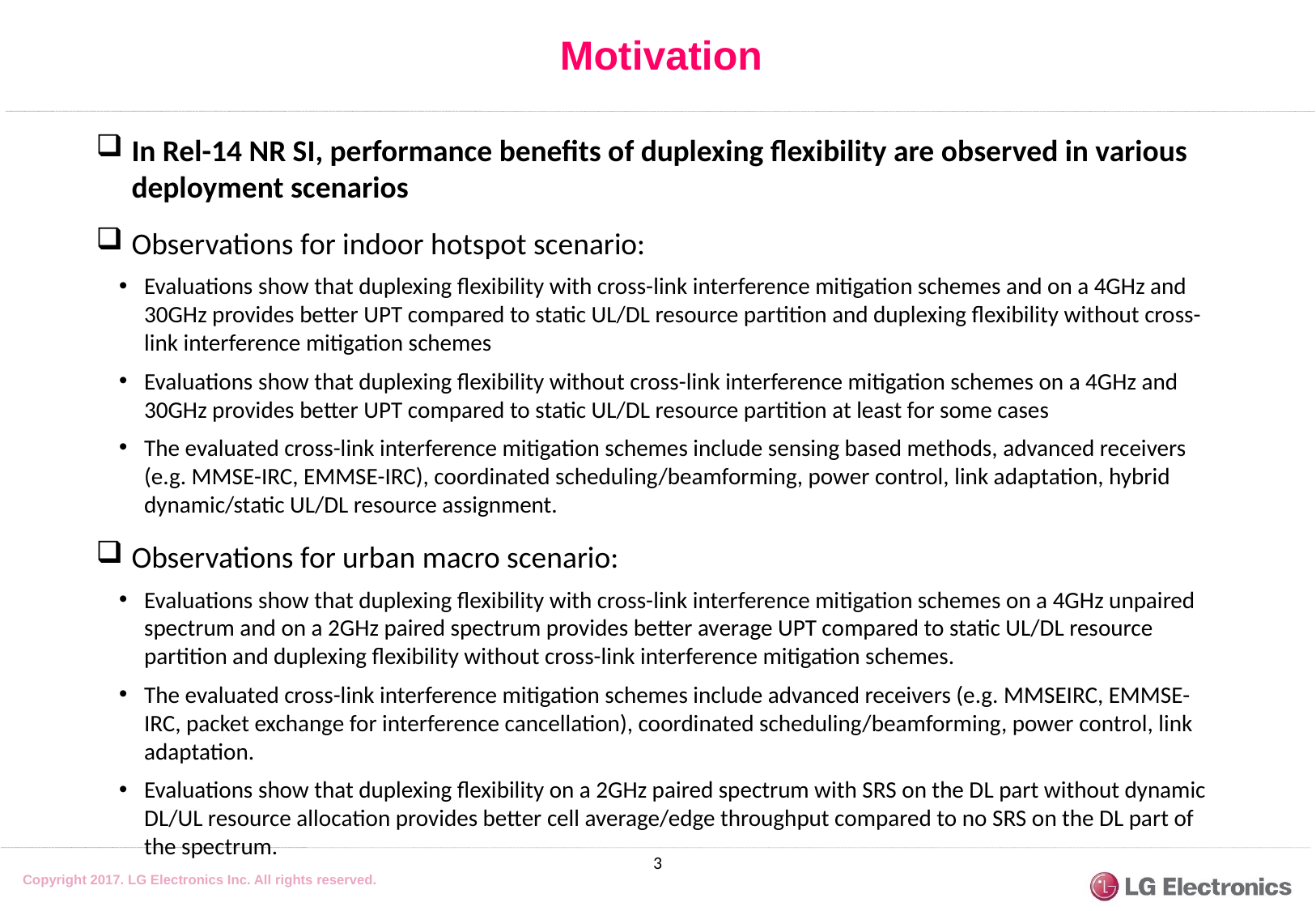

Motivation
In Rel-14 NR SI, performance benefits of duplexing flexibility are observed in various deployment scenarios
Observations for indoor hotspot scenario:
Evaluations show that duplexing flexibility with cross-link interference mitigation schemes and on a 4GHz and 30GHz provides better UPT compared to static UL/DL resource partition and duplexing flexibility without cross-link interference mitigation schemes
Evaluations show that duplexing flexibility without cross-link interference mitigation schemes on a 4GHz and 30GHz provides better UPT compared to static UL/DL resource partition at least for some cases
The evaluated cross-link interference mitigation schemes include sensing based methods, advanced receivers (e.g. MMSE-IRC, EMMSE-IRC), coordinated scheduling/beamforming, power control, link adaptation, hybrid dynamic/static UL/DL resource assignment.
Observations for urban macro scenario:
Evaluations show that duplexing flexibility with cross-link interference mitigation schemes on a 4GHz unpaired spectrum and on a 2GHz paired spectrum provides better average UPT compared to static UL/DL resource partition and duplexing flexibility without cross-link interference mitigation schemes.
The evaluated cross-link interference mitigation schemes include advanced receivers (e.g. MMSEIRC, EMMSE-IRC, packet exchange for interference cancellation), coordinated scheduling/beamforming, power control, link adaptation.
Evaluations show that duplexing flexibility on a 2GHz paired spectrum with SRS on the DL part without dynamic DL/UL resource allocation provides better cell average/edge throughput compared to no SRS on the DL part of the spectrum.